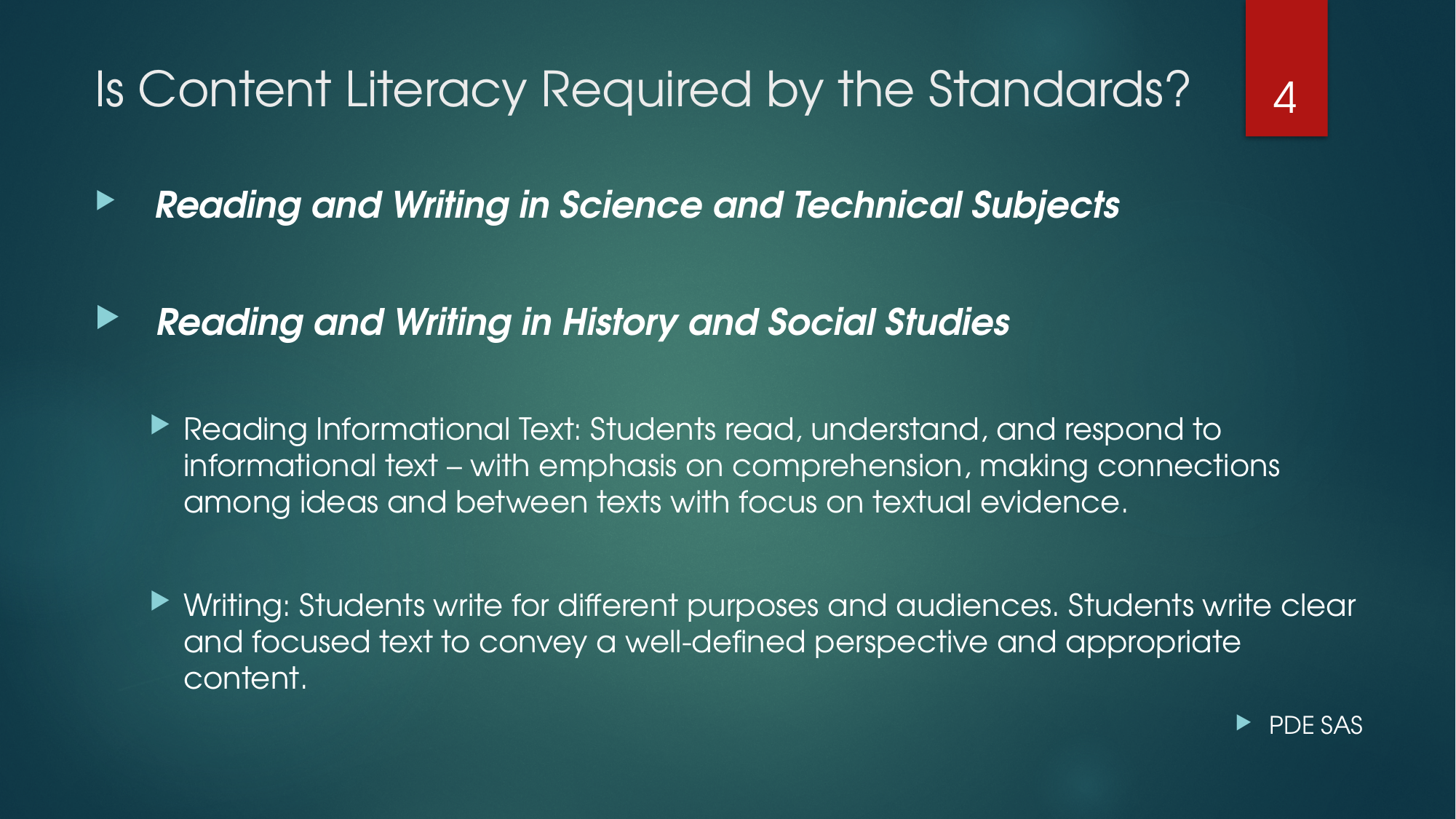

4
# Is Content Literacy Required by the Standards?
  Reading and Writing in Science and Technical Subjects

  Reading and Writing in History and Social Studies

Reading Informational Text: Students read, understand, and respond to informational text – with emphasis on comprehension, making connections among ideas and between texts with focus on textual evidence.

Writing: Students write for different purposes and audiences. Students write clear and focused text to convey a well-defined perspective and appropriate content.
PDE SAS